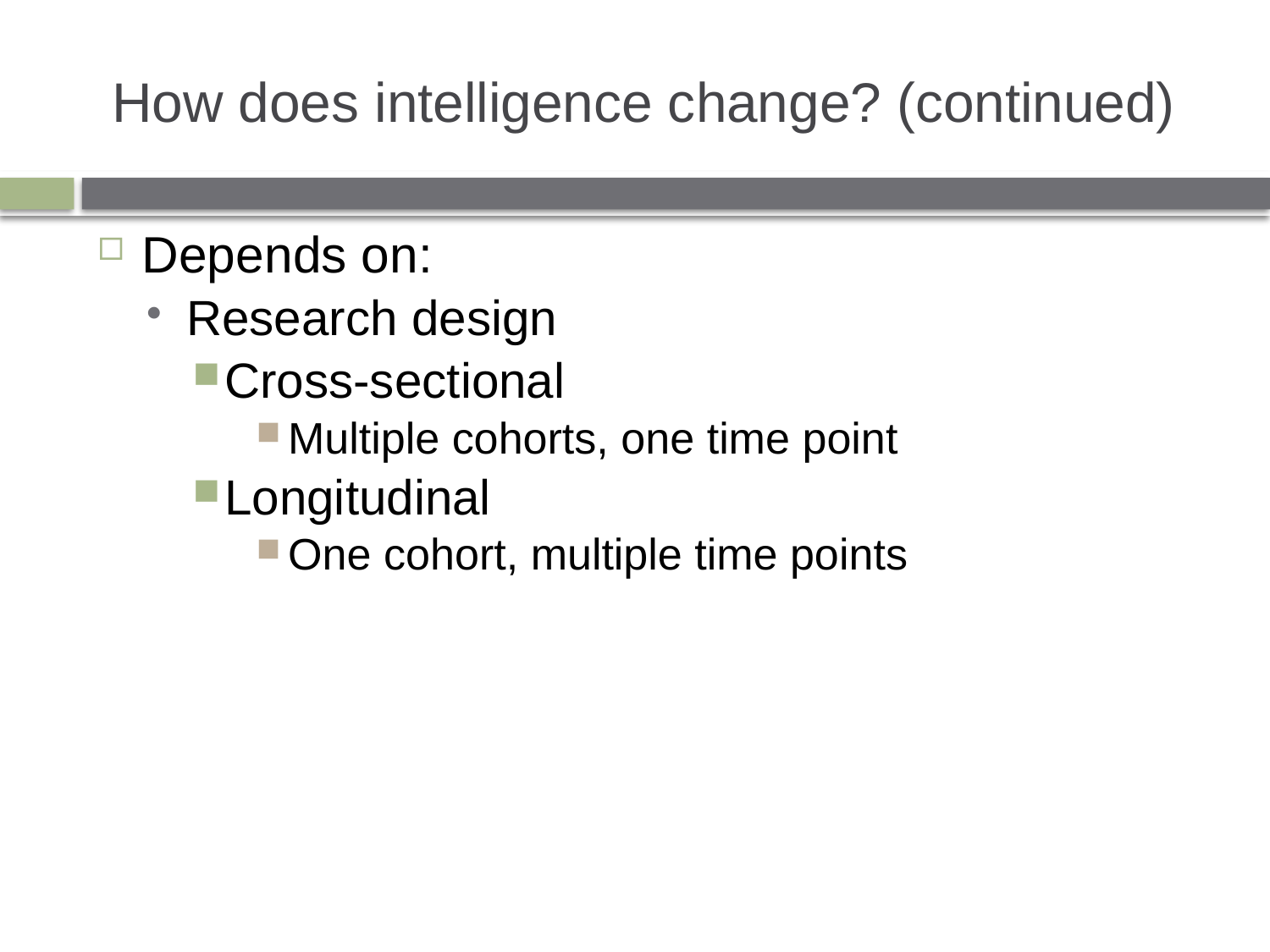

# How does intelligence change? (continued)
Depends on:
Research design
Cross-sectional
Multiple cohorts, one time point
Longitudinal
One cohort, multiple time points